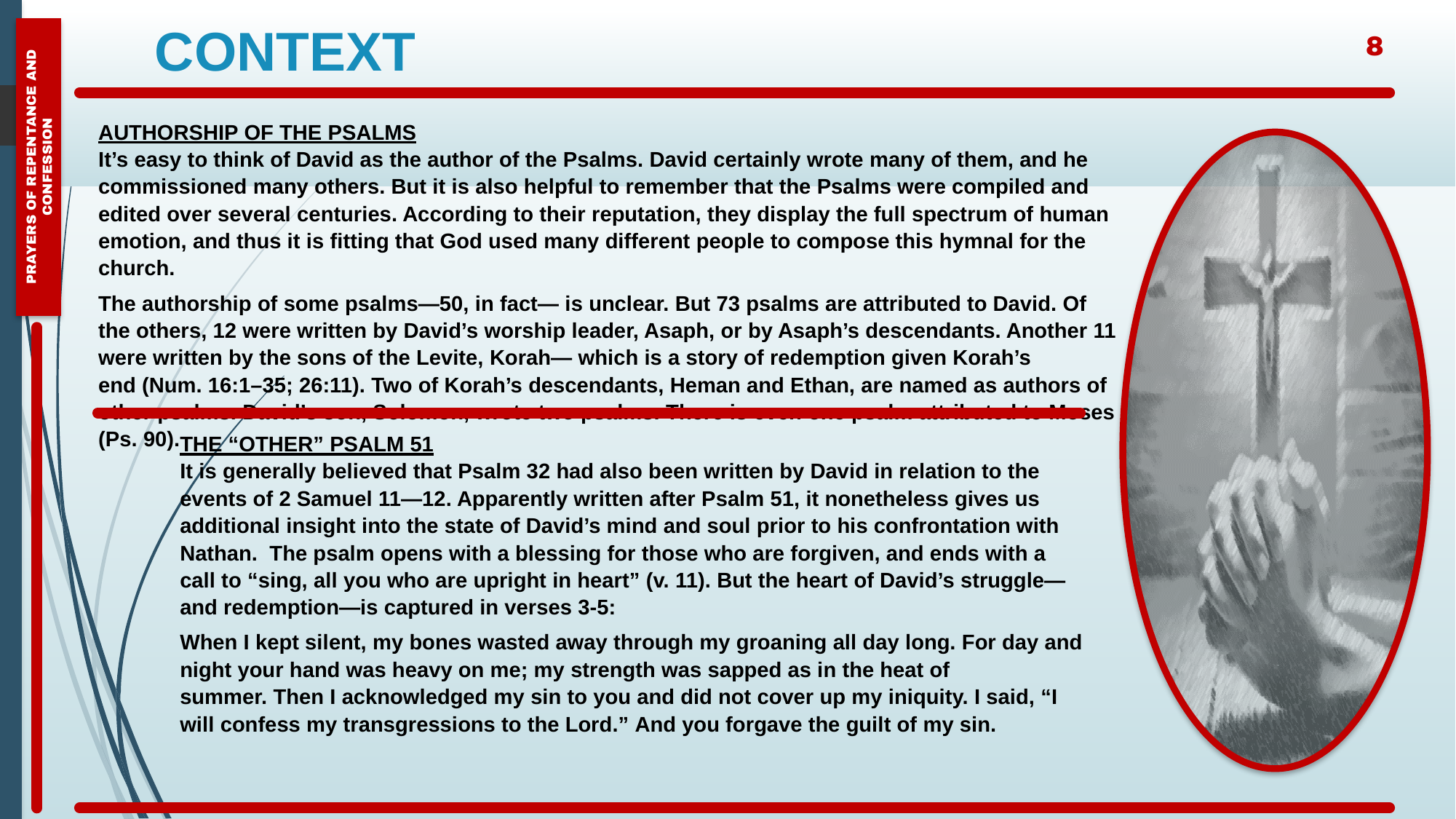

Context
8
Authorship of the Psalms
It’s easy to think of David as the author of the Psalms. David certainly wrote many of them, and he commissioned many others. But it is also helpful to remember that the Psalms were compiled and edited over several centuries. According to their reputation, they display the full spectrum of human emotion, and thus it is fitting that God used many different people to compose this hymnal for the church.

The authorship of some psalms—50, in fact— is unclear. But 73 psalms are attributed to David. Of the others, 12 were written by David’s worship leader, Asaph, or by Asaph’s descendants. Another 11 were written by the sons of the Levite, Korah— which is a story of redemption given Korah’s end (Num. 16:1–35; 26:11). Two of Korah’s descendants, Heman and Ethan, are named as authors of other psalms. David’s son, Solomon, wrote two psalms. There is even one psalm attributed to Moses (Ps. 90).

Prayers of Repentance and confession
The “Other” Psalm 51
It is generally believed that Psalm 32 had also been written by David in relation to the events of 2 Samuel 11—12. Apparently written after Psalm 51, it nonetheless gives us additional insight into the state of David’s mind and soul prior to his confrontation with Nathan.  The psalm opens with a blessing for those who are forgiven, and ends with a call to “sing, all you who are upright in heart” (v. 11). But the heart of David’s struggle—and redemption—is captured in verses 3-5:

When I kept silent, my bones wasted away through my groaning all day long. For day and night your hand was heavy on me; my strength was sapped as in the heat of summer. Then I acknowledged my sin to you and did not cover up my iniquity. I said, “I will confess my transgressions to the Lord.” And you forgave the guilt of my sin.